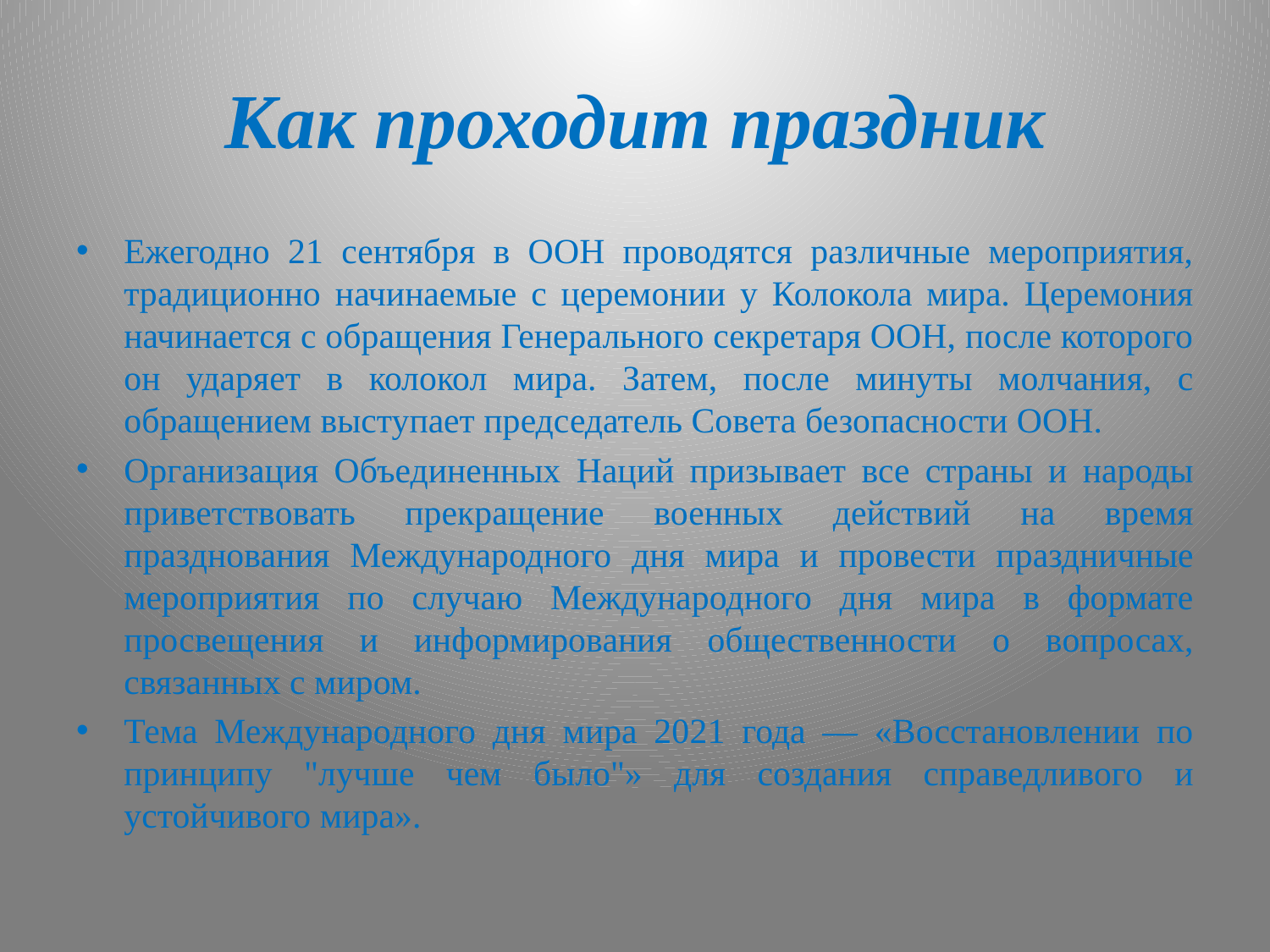

# Как проходит праздник
Ежегодно 21 сентября в ООН проводятся различные мероприятия, традиционно начинаемые с церемонии у Колокола мира. Церемония начинается с обращения Генерального секретаря ООН, после которого он ударяет в колокол мира. Затем, после минуты молчания, с обращением выступает председатель Совета безопасности ООН.
Организация Объединенных Наций призывает все страны и народы приветствовать прекращение военных действий на время празднования Международного дня мира и провести праздничные мероприятия по случаю Международного дня мира в формате просвещения и информирования общественности о вопросах, связанных с миром.
Тема Международного дня мира 2021 года — «Восстановлении по принципу "лучше чем было"» для создания справедливого и устойчивого мира».